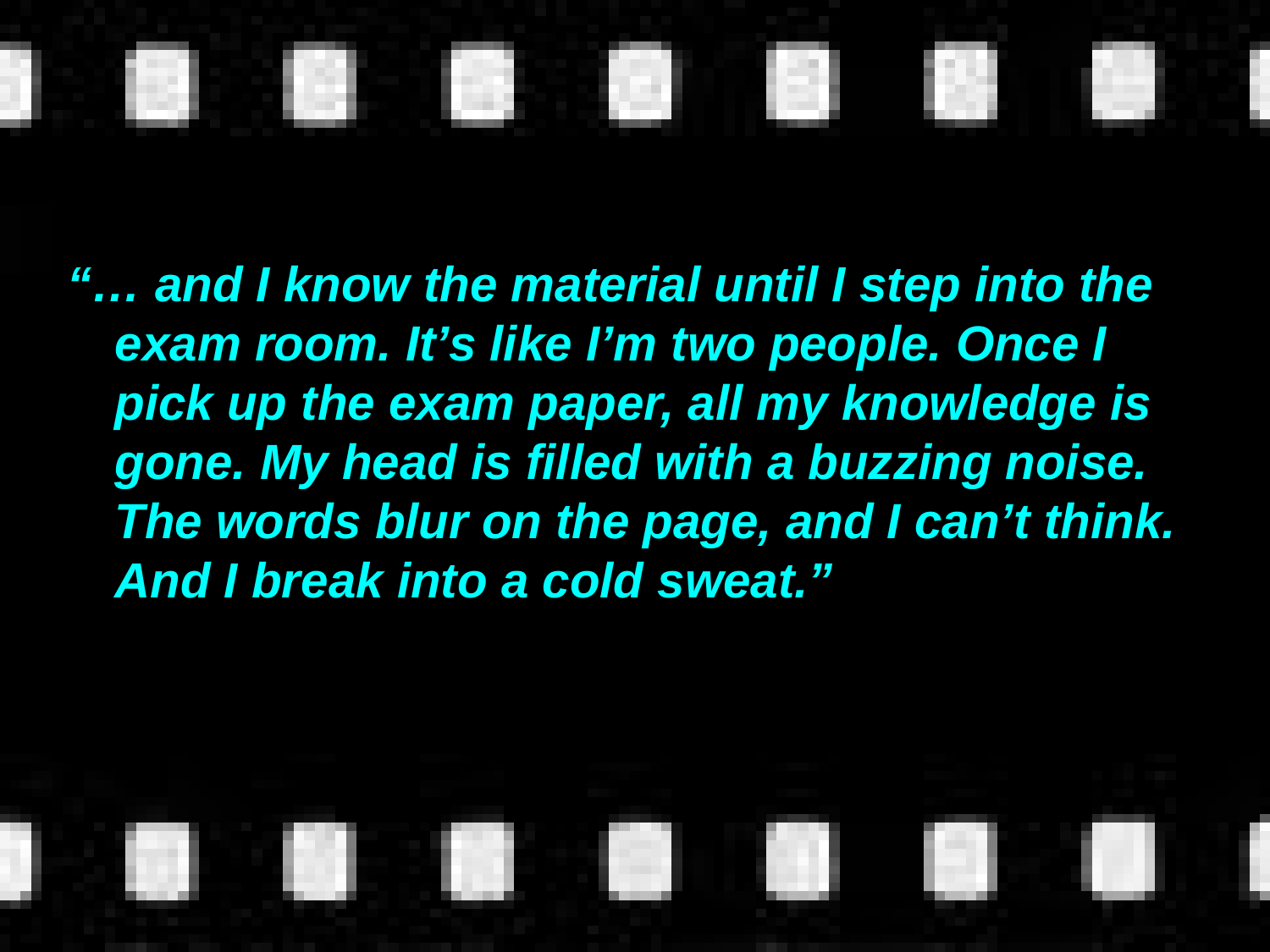

#
“… and I know the material until I step into the exam room. It’s like I’m two people. Once I pick up the exam paper, all my knowledge is gone. My head is filled with a buzzing noise. The words blur on the page, and I can’t think. And I break into a cold sweat.”